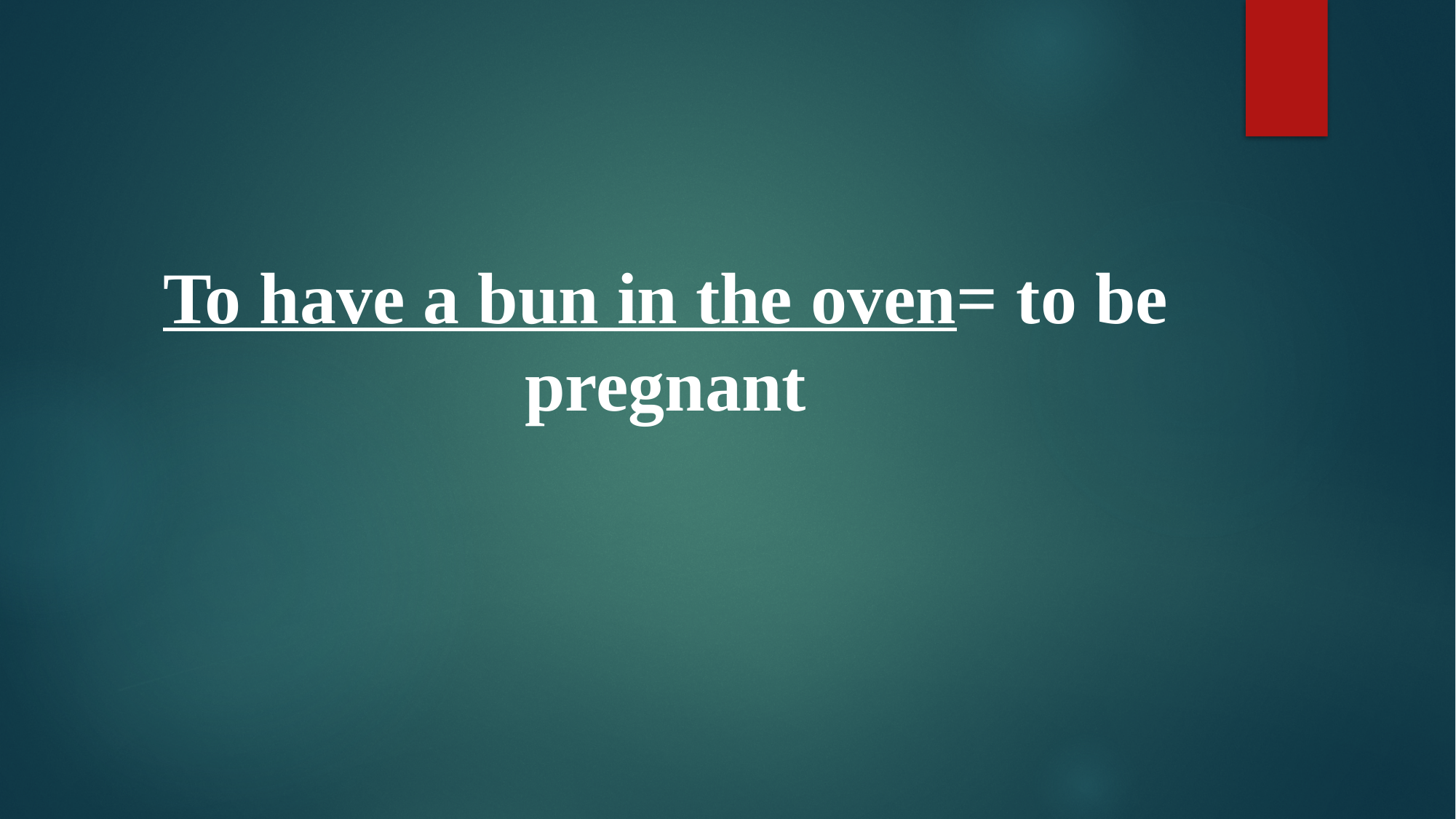

To have a bun in the oven= to be pregnant